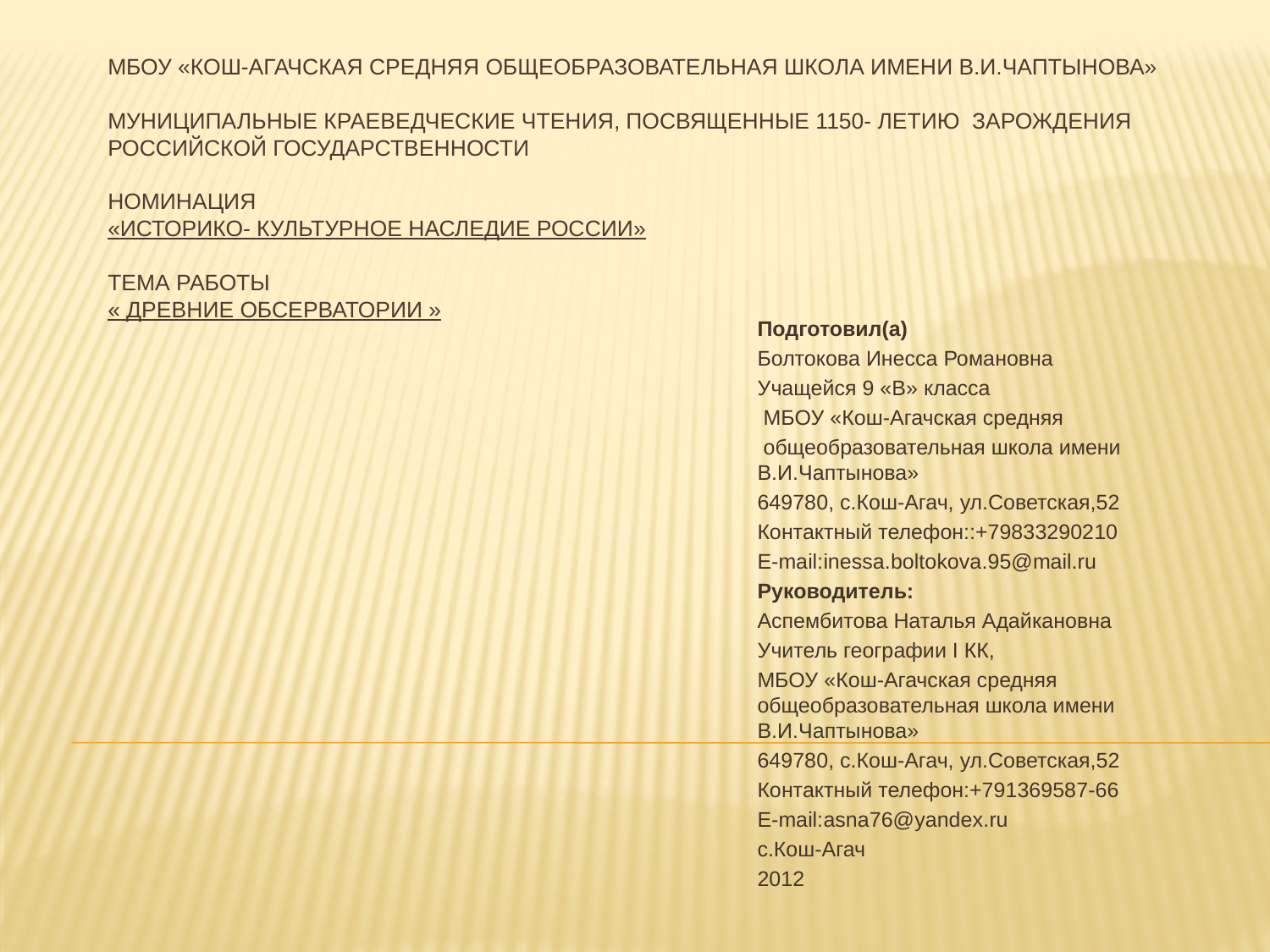

# МБОУ «Кош-Агачская средняя общеобразовательная школа имени В.И.Чаптынова» Муниципальные краеведческие чтения, посвященные 1150- летию  зарождения Российской государственности   Номинация «Историко- культурное наследие России»   Тема работы « Древние обсерватории »
Подготовил(а)
Болтокова Инесса Романовна
Учащейся 9 «В» класса
 МБОУ «Кош-Агачская средняя
 общеобразовательная школа имени В.И.Чаптынова»
649780, с.Кош-Агач, ул.Советская,52
Контактный телефон::+79833290210
Е-mail:inessa.boltokova.95@mail.ru
Руководитель:
Аспембитова Наталья Адайкановна
Учитель географии Ι КК,
МБОУ «Кош-Агачская средняя общеобразовательная школа имени В.И.Чаптынова»
649780, с.Кош-Агач, ул.Советская,52
Контактный телефон:+791369587-66
Е-mail:asna76@yandex.ru
с.Кош-Агач
2012